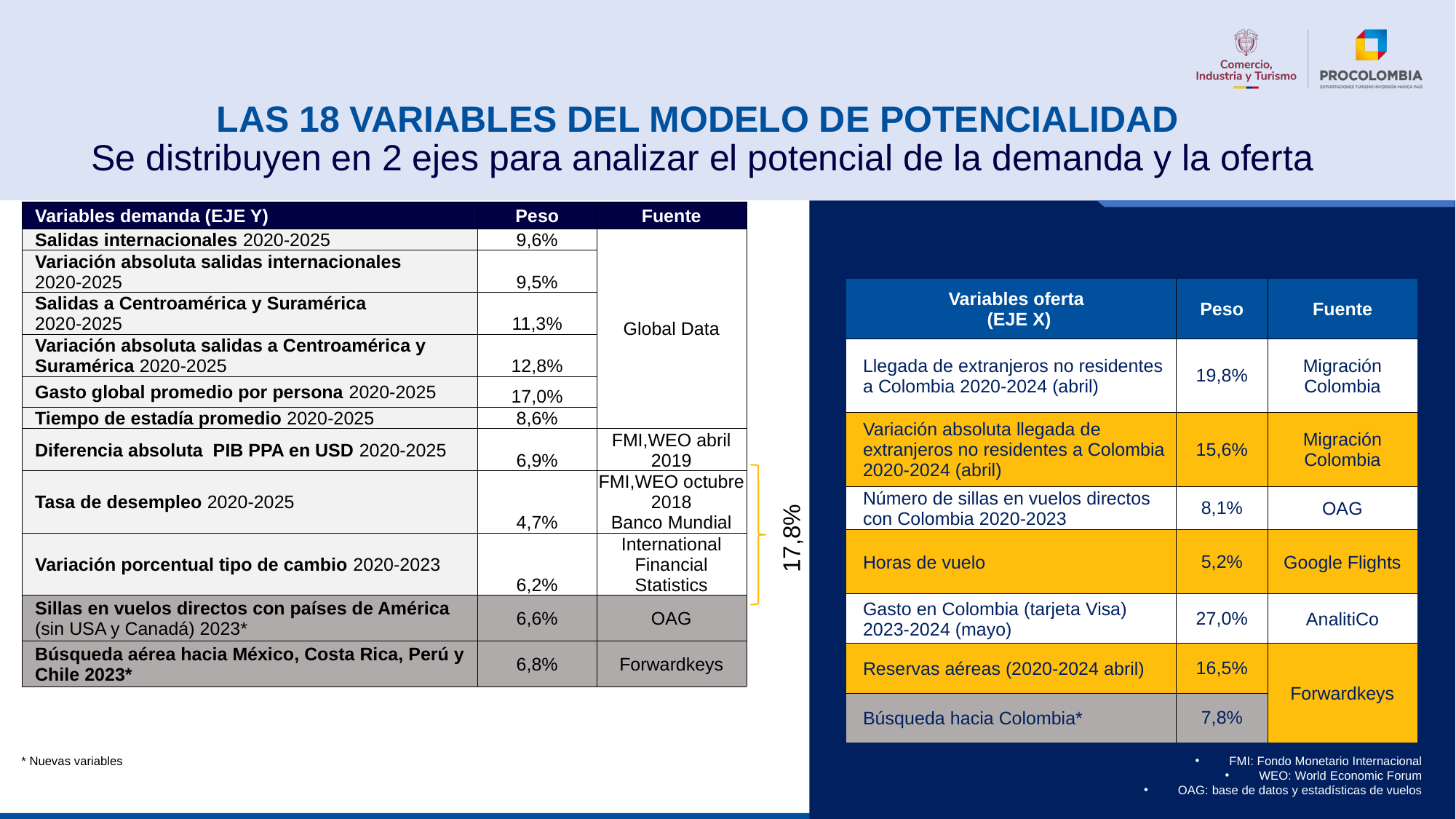

LAS 18 VARIABLES DEL MODELO DE POTENCIALIDAD
Se distribuyen en 2 ejes para analizar el potencial de la demanda y la oferta
| Variables demanda (EJE Y) | Peso | Fuente |
| --- | --- | --- |
| Salidas internacionales 2020-2025 | 9,6% | Global Data |
| Variación absoluta salidas internacionales 2020-2025 | 9,5% |  |
| Salidas a Centroamérica y Suramérica 2020-2025 | 11,3% |  |
| Variación absoluta salidas a Centroamérica y Suramérica 2020-2025 | 12,8% |  |
| Gasto global promedio por persona 2020-2025 | 17,0% |  |
| Tiempo de estadía promedio 2020-2025 | 8,6% |  |
| Diferencia absoluta PIB PPA en USD 2020-2025 | 6,9% | FMI,WEO abril 2019 |
| Tasa de desempleo 2020-2025 | 4,7% | FMI,WEO octubre 2018 Banco Mundial |
| Variación porcentual tipo de cambio 2020-2023 | 6,2% | International Financial Statistics |
| Sillas en vuelos directos con países de América (sin USA y Canadá) 2023\* | 6,6% | OAG |
| Búsqueda aérea hacia México, Costa Rica, Perú y Chile 2023\* | 6,8% | Forwardkeys |
| Variables oferta (EJE X) | Peso | Fuente |
| --- | --- | --- |
| Llegada de extranjeros no residentes a Colombia 2020-2024 (abril) | 19,8% | Migración Colombia |
| Variación absoluta llegada de extranjeros no residentes a Colombia 2020-2024 (abril) | 15,6% | Migración Colombia |
| Número de sillas en vuelos directos con Colombia 2020-2023 | 8,1% | OAG |
| Horas de vuelo | 5,2% | Google Flights |
| Gasto en Colombia (tarjeta Visa) 2023-2024 (mayo) | 27,0% | AnalitiCo |
| Reservas aéreas (2020-2024 abril) | 16,5% | Forwardkeys |
| Búsqueda hacia Colombia\* | 7,8% |  |

17,8%
* Nuevas variables
FMI: Fondo Monetario Internacional
WEO: World Economic Forum
OAG: base de datos y estadísticas de vuelos